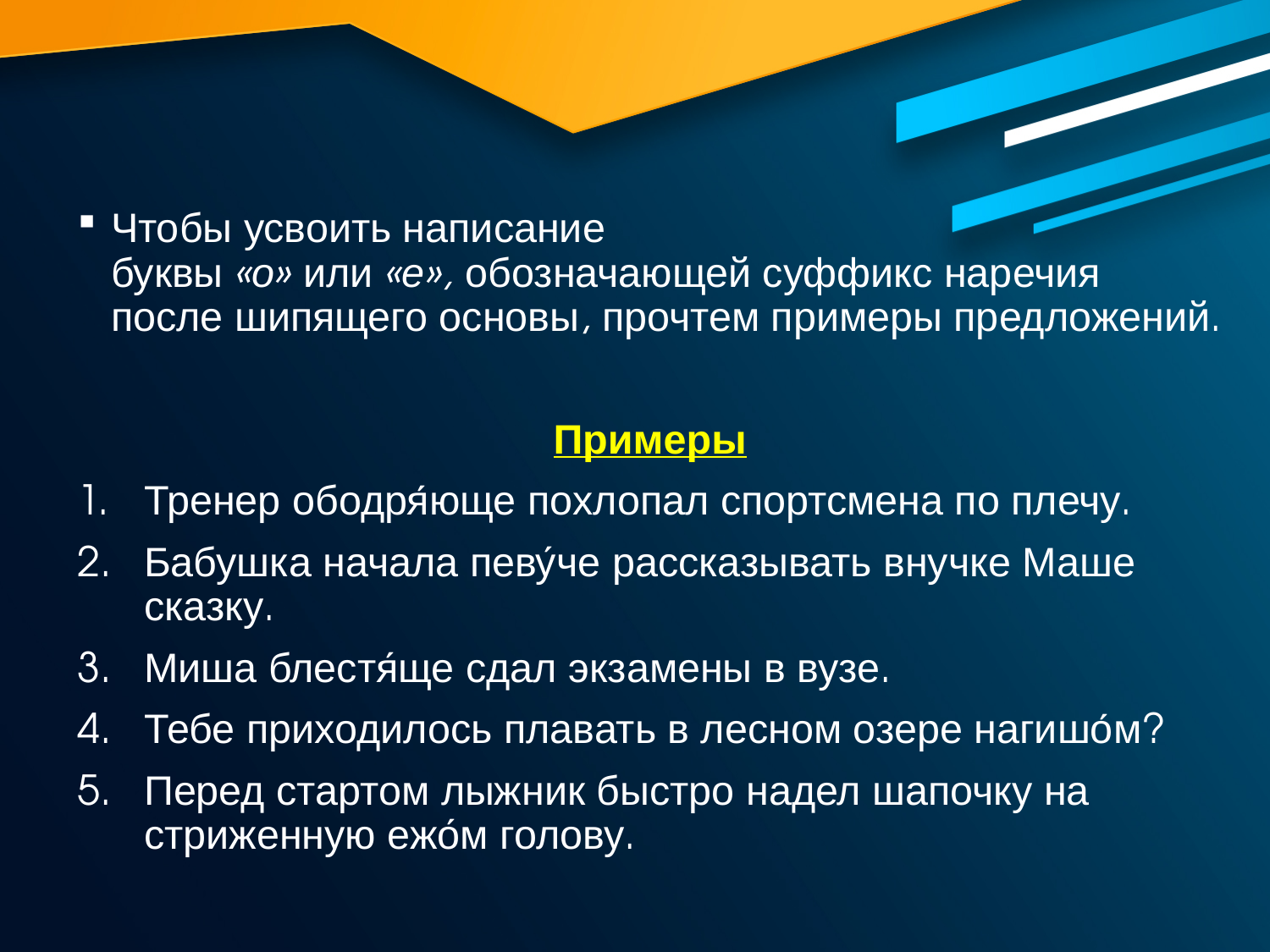

Чтобы усвоить написание буквы «о» или «е», обозначающей суффикс наречия после шипящего основы, прочтем примеры предложений.

Примеры
Тренер ободря́юще похлопал спортсмена по плечу.
Бабушка начала певу́че рассказывать внучке Маше сказку.
Миша блестя́ще сдал экзамены в вузе.
Тебе приходилось плавать в лесном озере нагишо́м?
Перед стартом лыжник быстро надел шапочку на стриженную ежо́м голову.